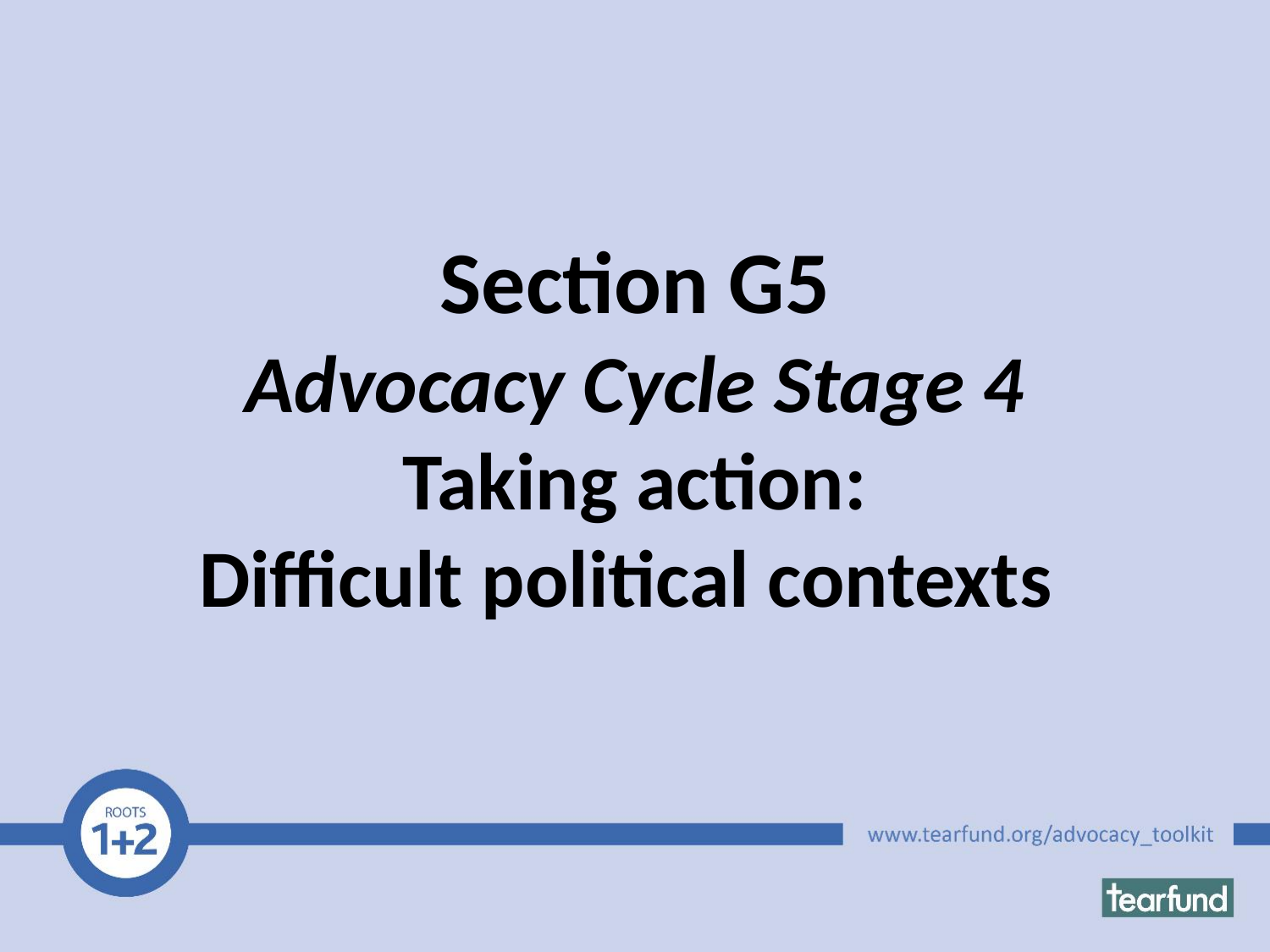

# Section G5 Advocacy Cycle Stage 4 Taking action: Difficult political contexts